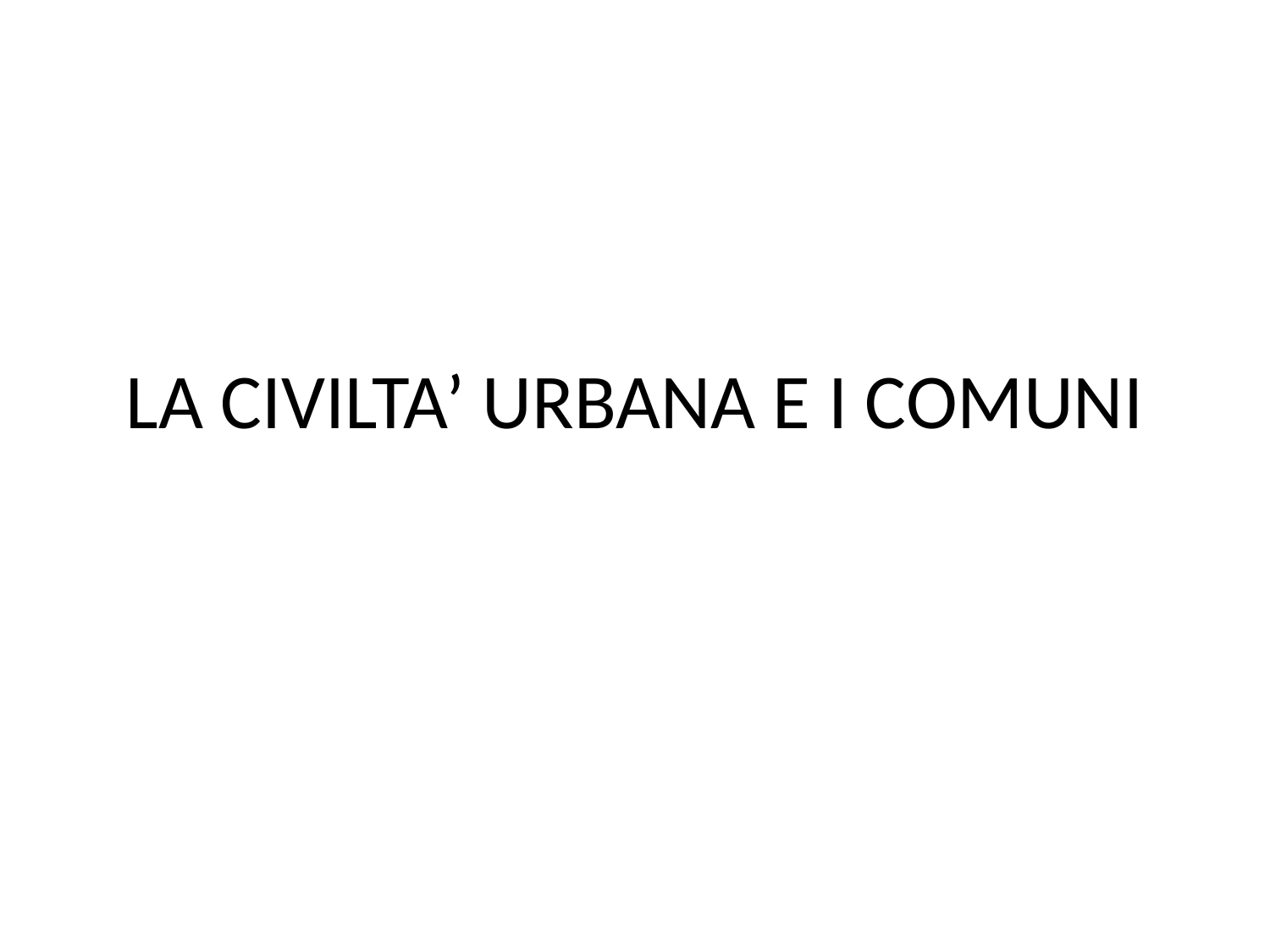

# LA CIVILTA’ URBANA E I COMUNI